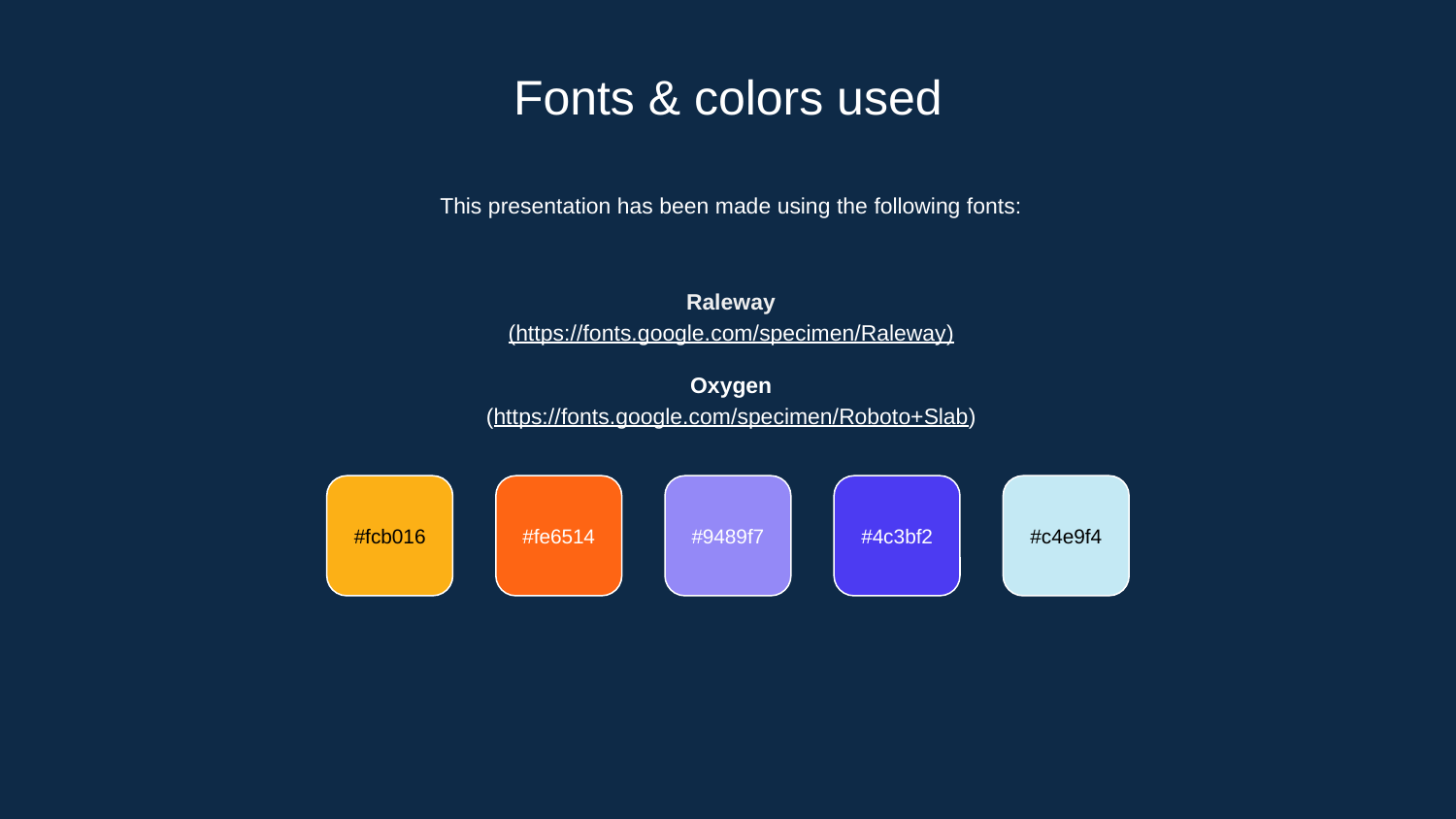

# Fonts & colors used
This presentation has been made using the following fonts:

Raleway
(https://fonts.google.com/specimen/Raleway)

Oxygen
(https://fonts.google.com/specimen/Roboto+Slab)

#fcb016
#fe6514
#9489f7
#4c3bf2
#c4e9f4